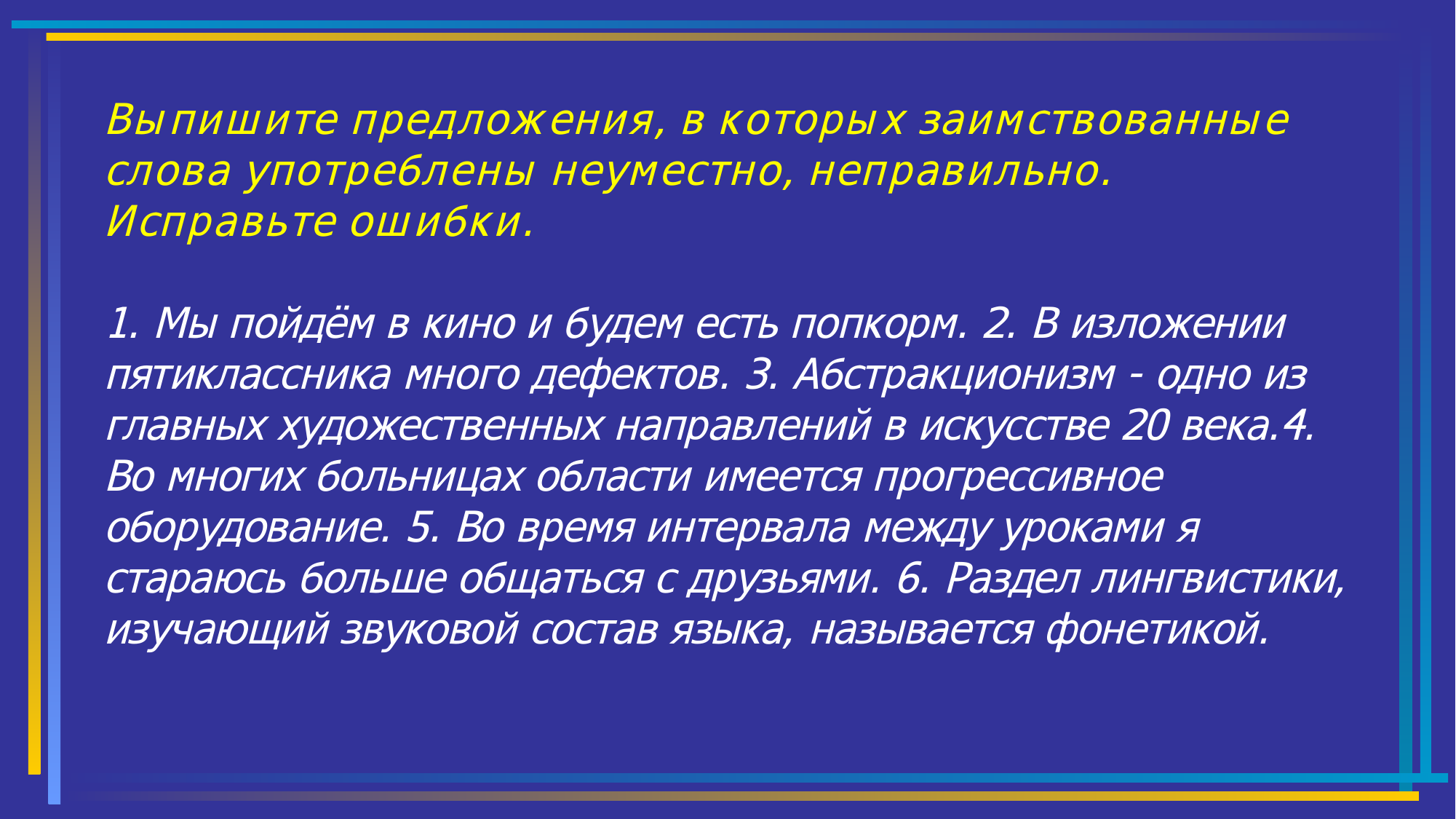

# Выпишите предложения, в которых заимствованные слова употреблены неуместно, неправильно. Исправьте ошибки. 1. Мы пойдём в кино и будем есть попкорм. 2. В изложении пятиклассника много дефектов. 3. Абстракционизм - одно из главных художественных направлений в искусстве 20 века.4. Во многих больницах области имеется прогрессивное оборудование. 5. Во время интервала между уроками я стараюсь больше общаться с друзьями. 6. Раздел лингвистики, изучающий звуковой состав языка, называется фонетикой.